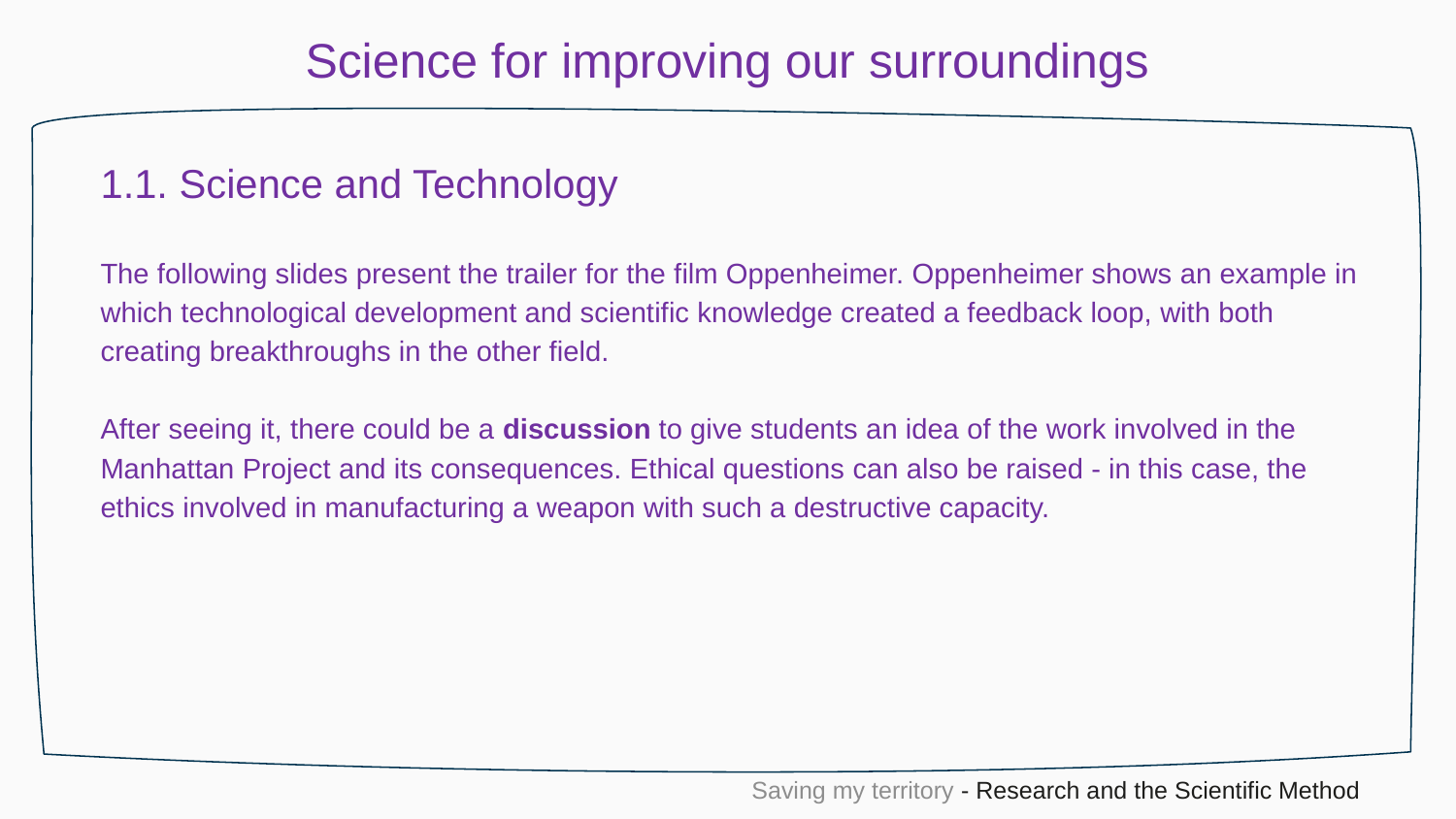

Science for improving our surroundings

1.1. Science and Technology
The following slides present the trailer for the film Oppenheimer. Oppenheimer shows an example in which technological development and scientific knowledge created a feedback loop, with both creating breakthroughs in the other field.

After seeing it, there could be a discussion to give students an idea of the work involved in the Manhattan Project and its consequences. Ethical questions can also be raised - in this case, the ethics involved in manufacturing a weapon with such a destructive capacity.
Saving my territory - Research and the Scientific Method